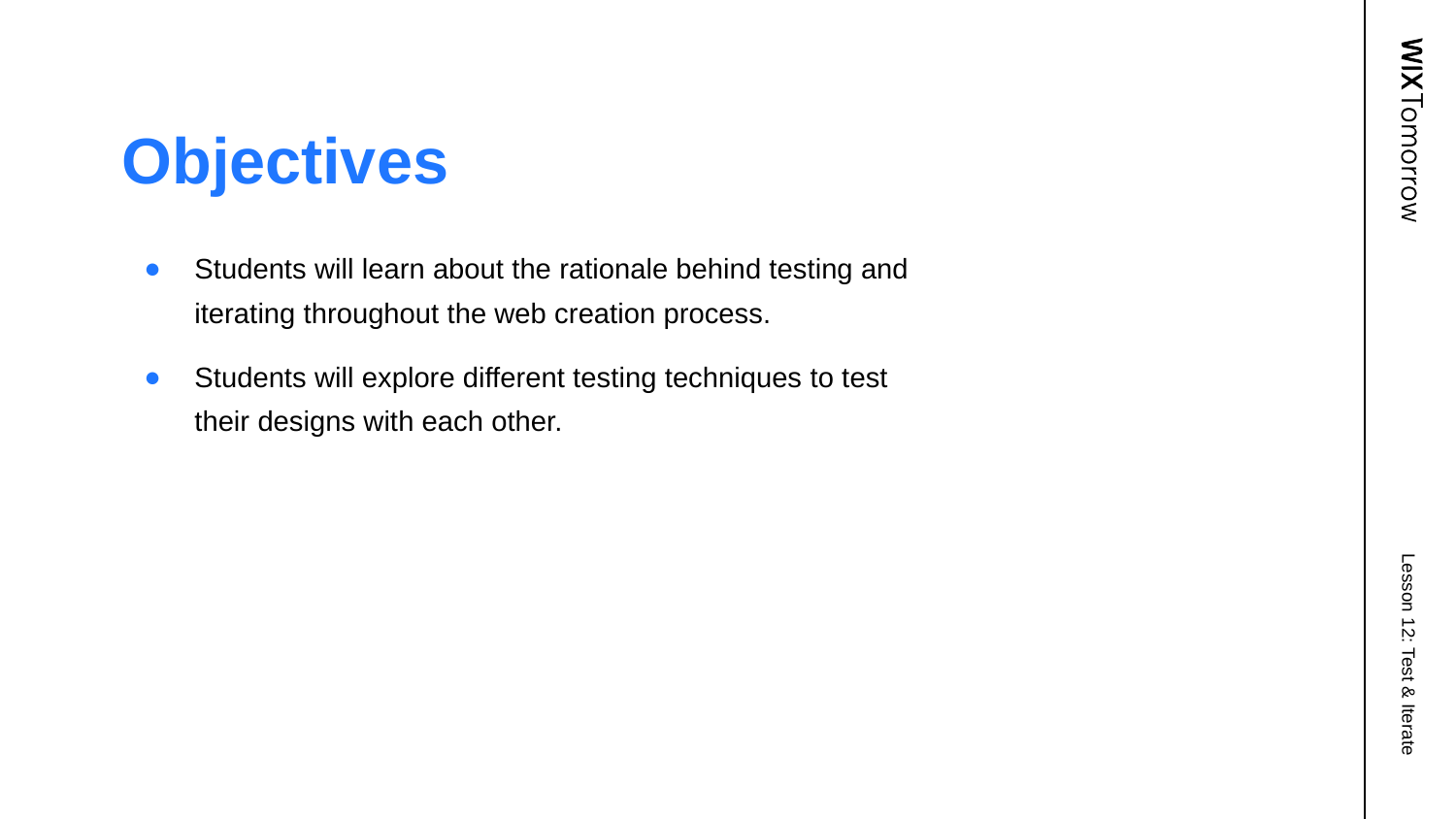

# Objectives
Students will learn about the rationale behind testing and iterating throughout the web creation process.
Students will explore different testing techniques to test their designs with each other.